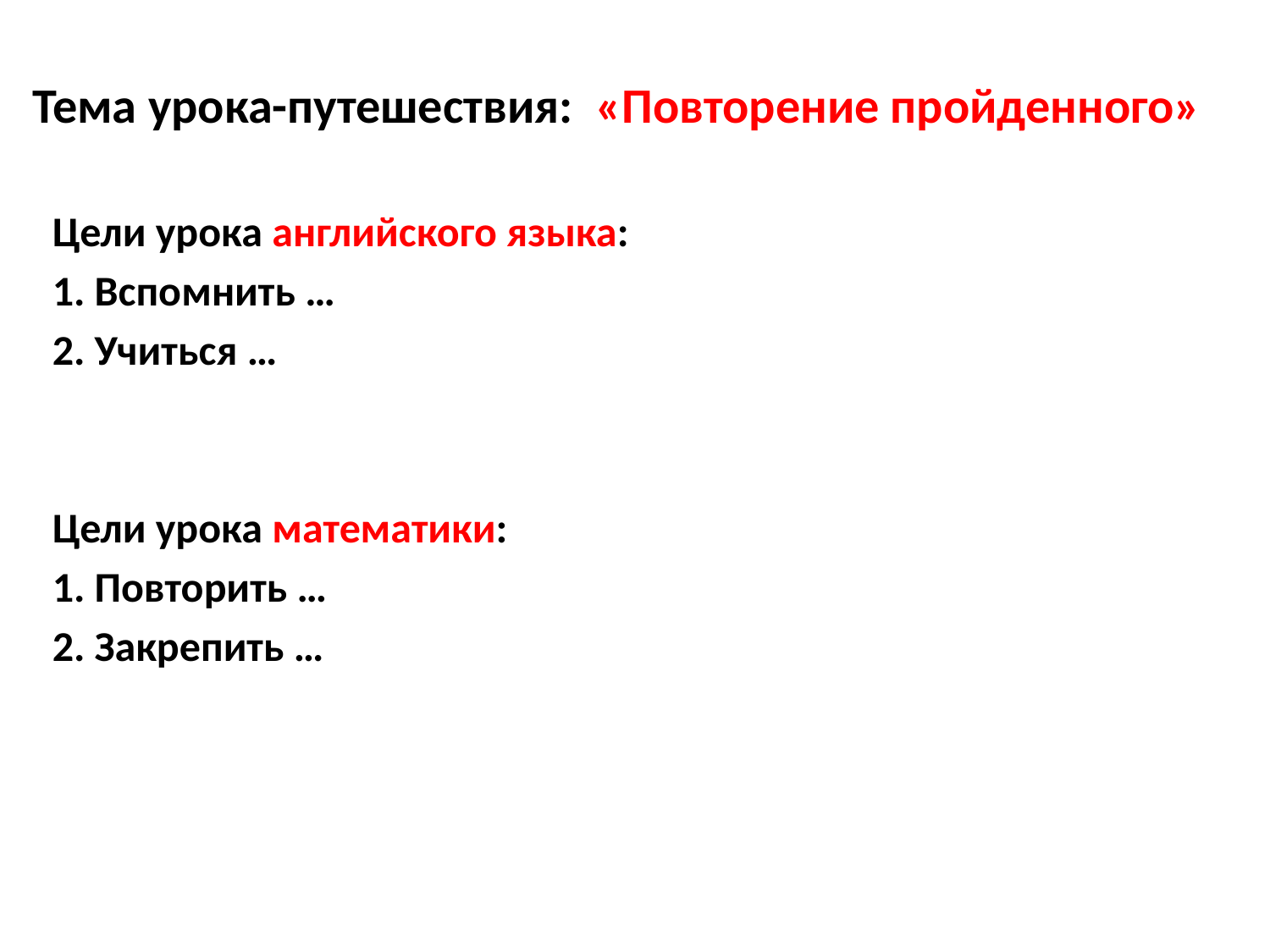

# Тема урока-путешествия:  «Повторение пройденного»
Цели урока английского языка:
1. Вспомнить …
2. Учиться …

Цели урока математики:
1. Повторить …
2. Закрепить …